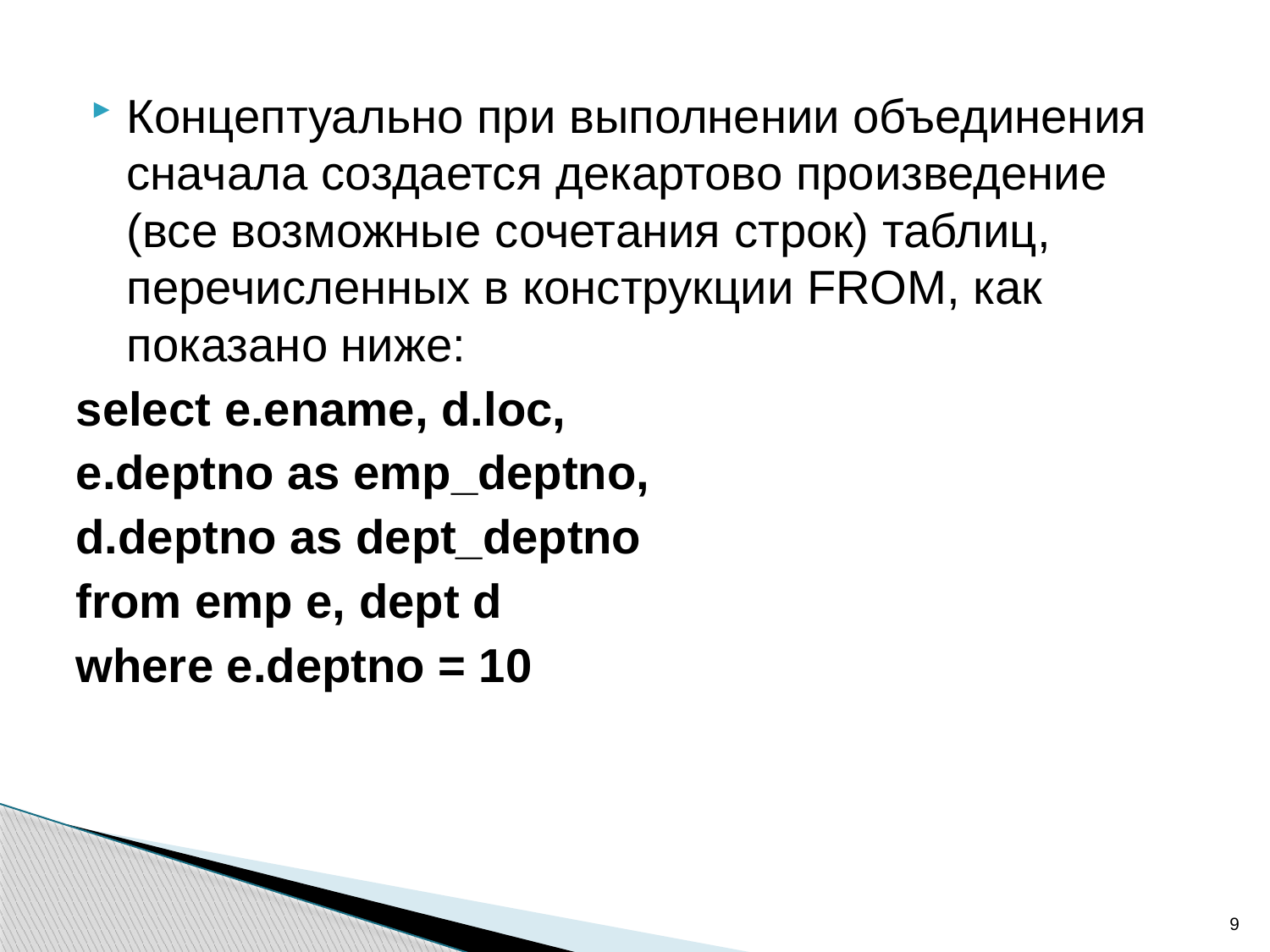

Концептуально при выполнении объединения сначала создается декартово произведение (все возможные сочетания строк) таблиц, перечисленных в конструкции FROM, как показано ниже:
select e.ename, d.loc,
e.deptno as emp_deptno,
d.deptno as dept_deptno
from emp e, dept d
where e.deptno = 10
9